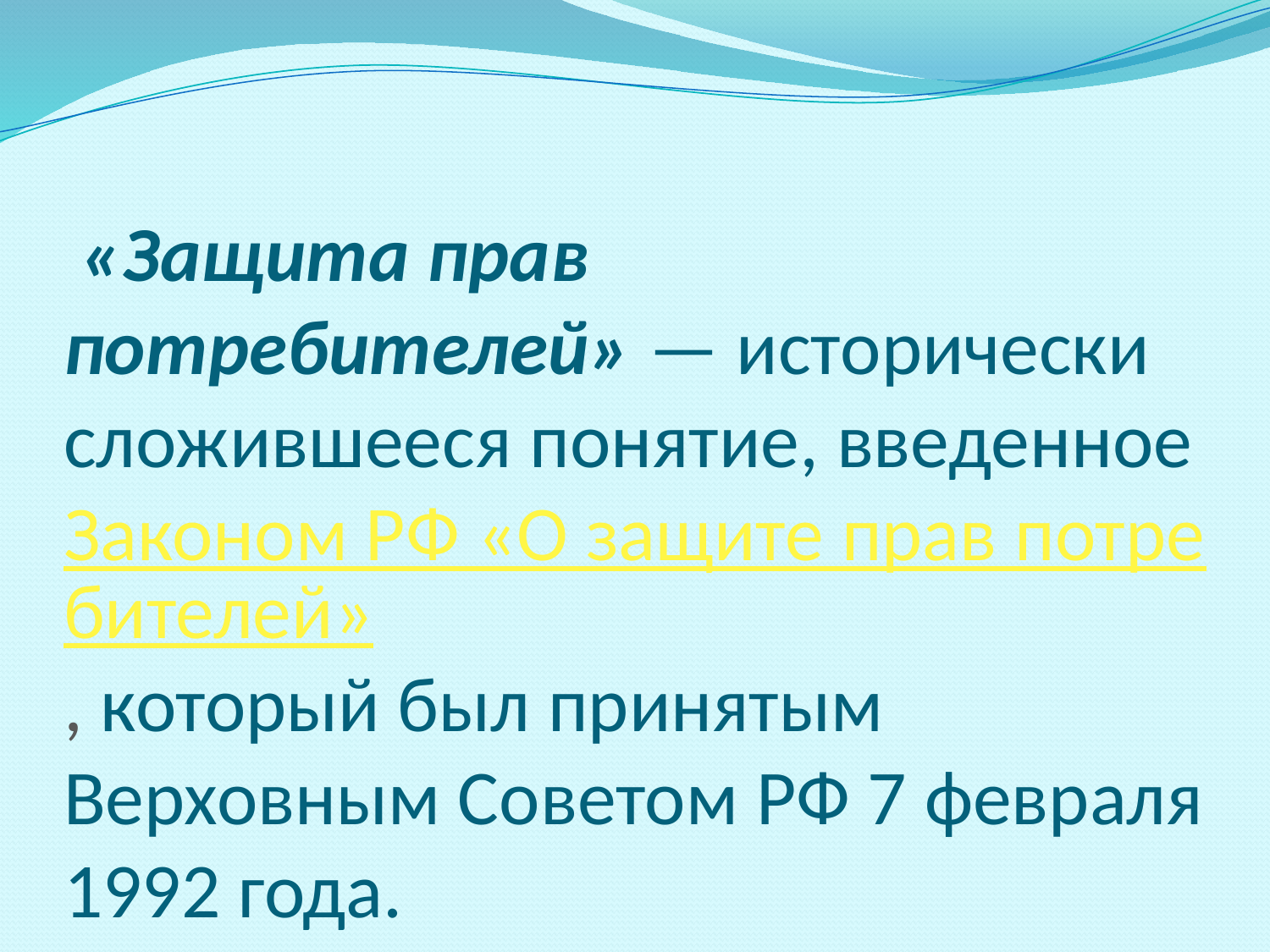

# «Защита прав потребителей» — исторически сложившееся понятие, введенное Законом РФ «О защите прав потребителей», который был принятым Верховным Советом РФ 7 февраля 1992 года.